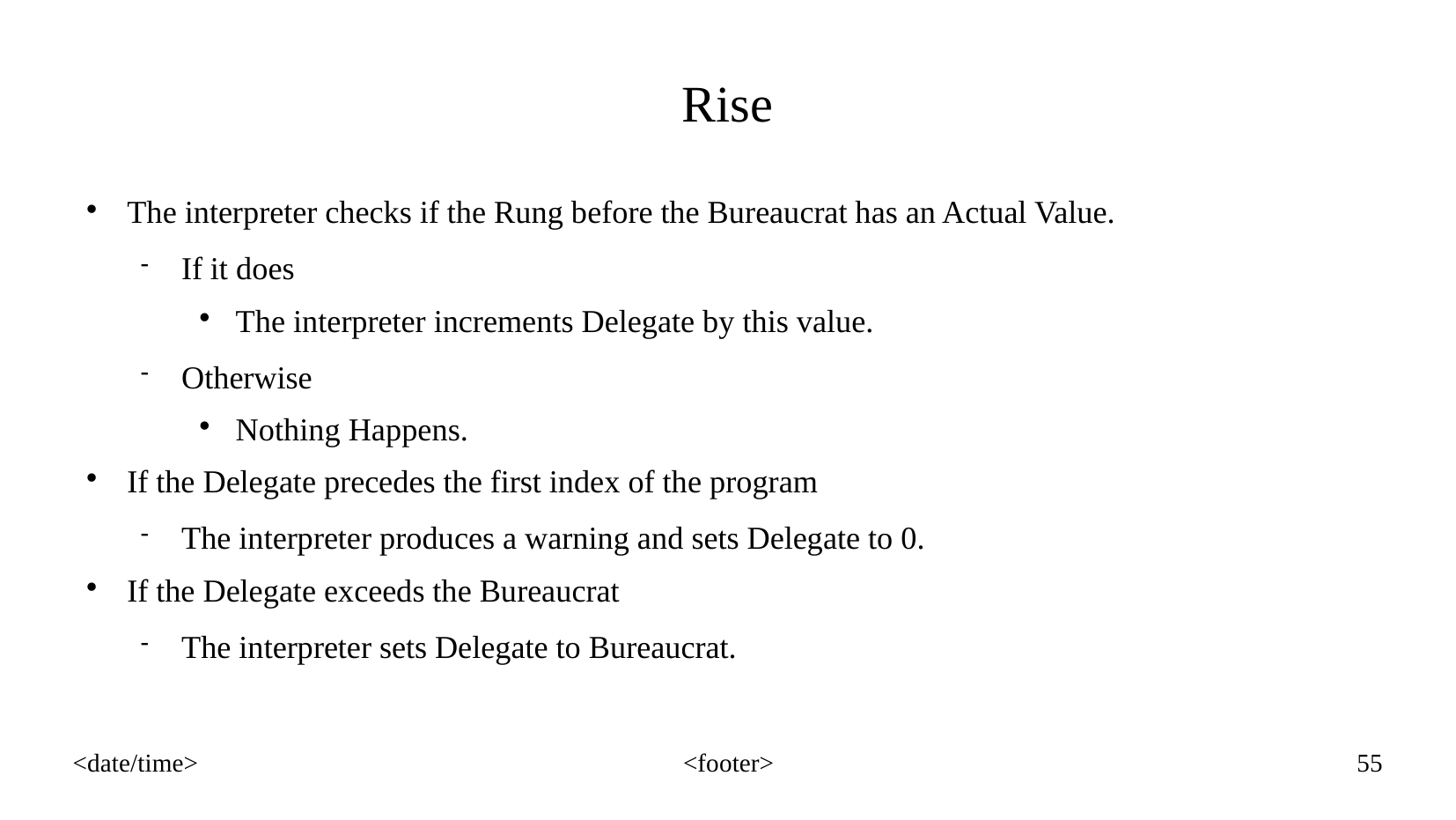

Rise
The interpreter checks if the Rung before the Bureaucrat has an Actual Value.
If it does
The interpreter increments Delegate by this value.
Otherwise
Nothing Happens.
If the Delegate precedes the first index of the program
The interpreter produces a warning and sets Delegate to 0.
If the Delegate exceeds the Bureaucrat
The interpreter sets Delegate to Bureaucrat.